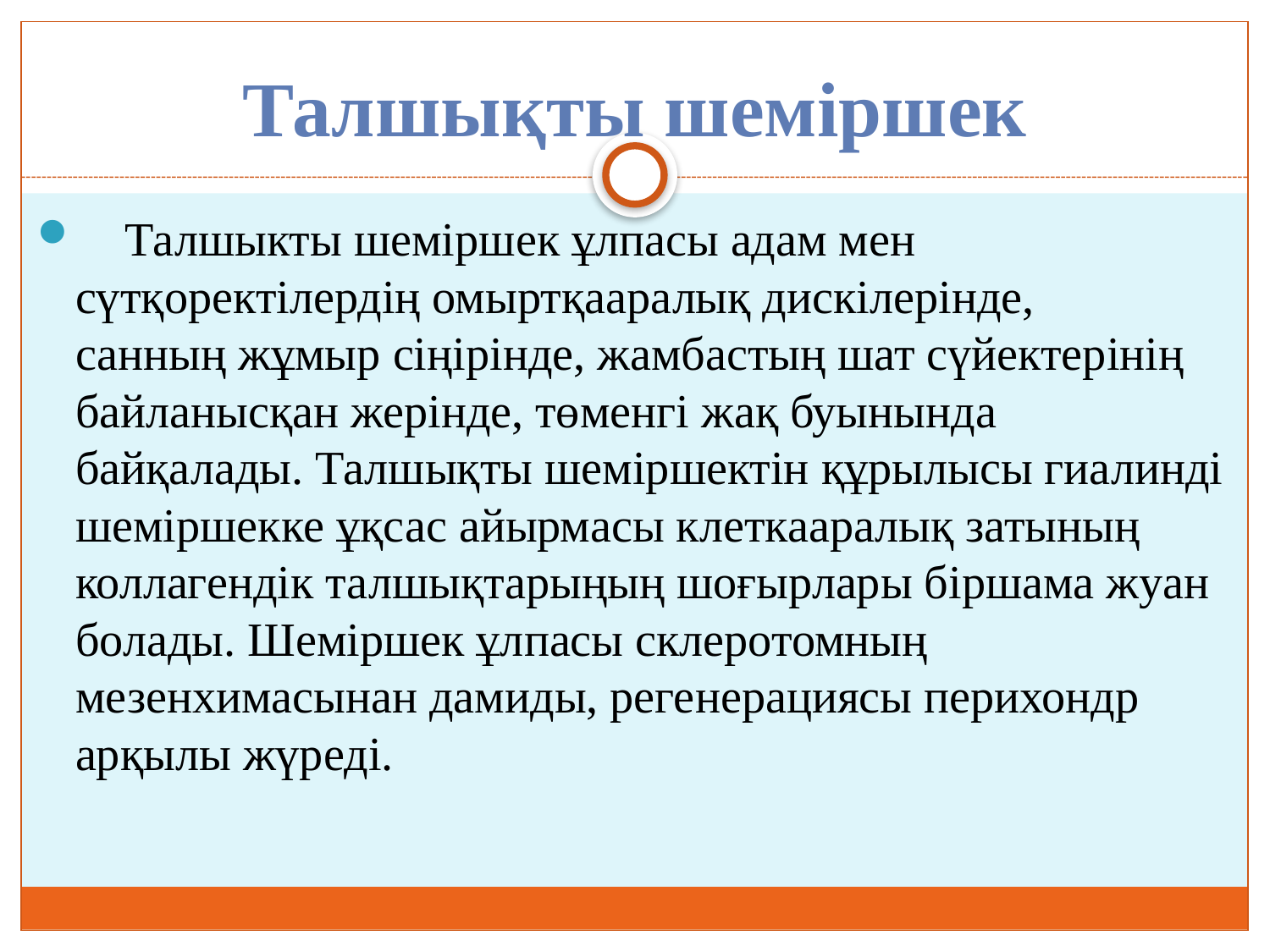

# Талшықты шеміршек
    Талшыкты шеміршек ұлпасы адам мен сүтқоректілердің омыртқааралық дискілерінде, санның жұмыр сіңірінде, жамбастың шат сүйектерінің байланысқан жерінде, төменгі жақ буынында байқалады. Талшықты шеміршектін құрылысы гиалинді шеміршекке ұқсас айырмасы клеткааралық затының коллагендік талшықтарыңың шоғырлары біршама жуан болады. Шеміршек ұлпасы склеротомның мезенхимасынан дамиды, регенерациясы перихондр арқылы жүреді.